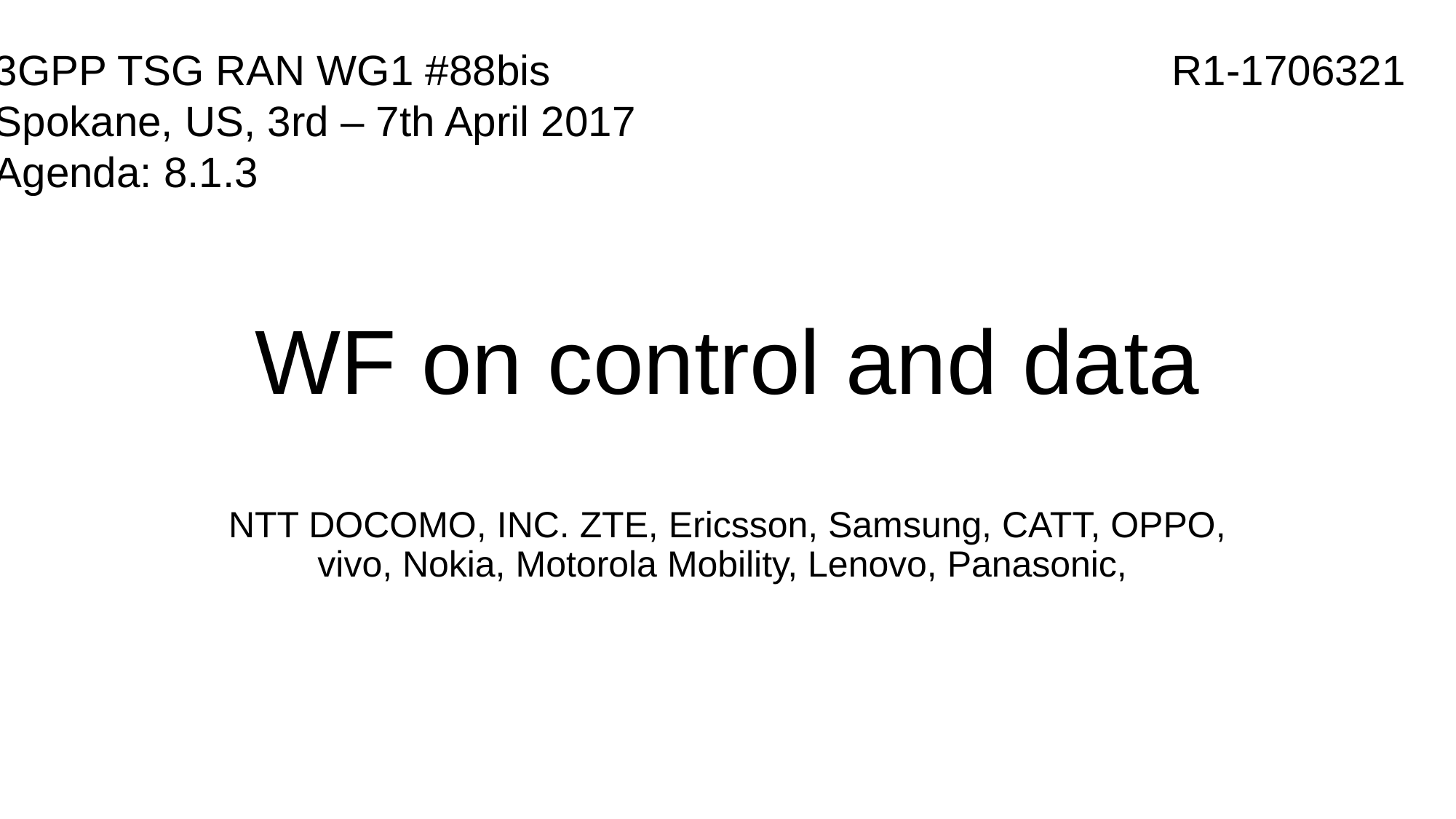

3GPP TSG RAN WG1 #88bis
Spokane, US, 3rd – 7th April 2017
Agenda: 8.1.3
R1-1706321
# WF on control and data
NTT DOCOMO, INC. ZTE, Ericsson, Samsung, CATT, OPPO, vivo, Nokia, Motorola Mobility, Lenovo, Panasonic,